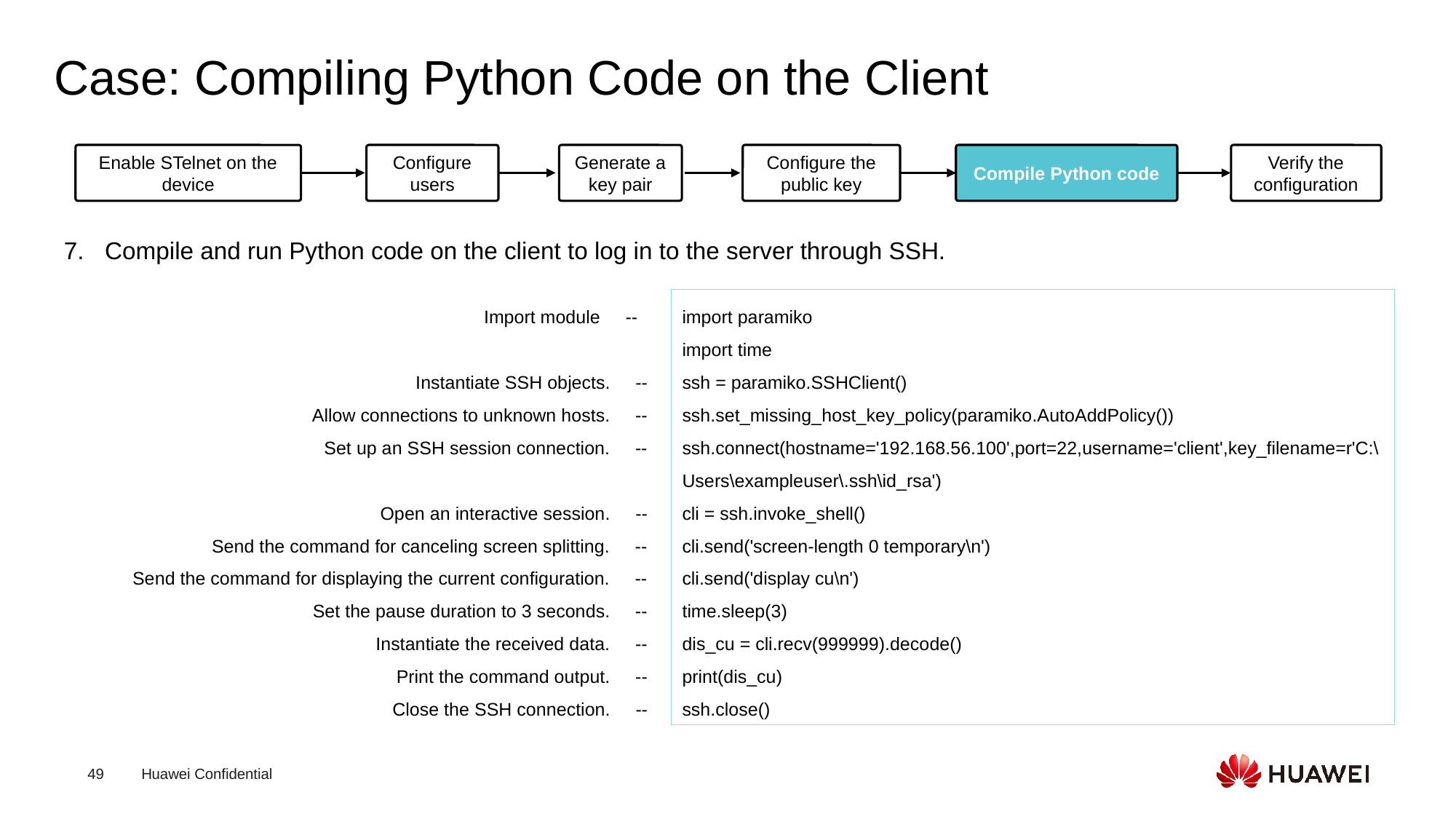

# Case: Compiling Python Code on the Client
Enable STelnet on the device
Configure users
Generate a key pair
Configure the public key
Compile Python code
Verify the configuration
Compile and run Python code on the client to log in to the server through SSH.

Import module     --

Instantiate SSH objects.     --
Allow connections to unknown hosts.     --
Set up an SSH session connection.     --

Open an interactive session.     --
Send the command for canceling screen splitting.     --
Send the command for displaying the current configuration.     --
Set the pause duration to 3 seconds.     --
Instantiate the received data.     --
Print the command output.     --
Close the SSH connection.     --
import paramiko
import time
ssh = paramiko.SSHClient()
ssh.set_missing_host_key_policy(paramiko.AutoAddPolicy())
ssh.connect(hostname='192.168.56.100',port=22,username='client',key_filename=r'C:\Users\exampleuser\.ssh\id_rsa')
cli = ssh.invoke_shell()
cli.send('screen-length 0 temporary\n')
cli.send('display cu\n')
time.sleep(3)
dis_cu = cli.recv(999999).decode()
print(dis_cu)
ssh.close()